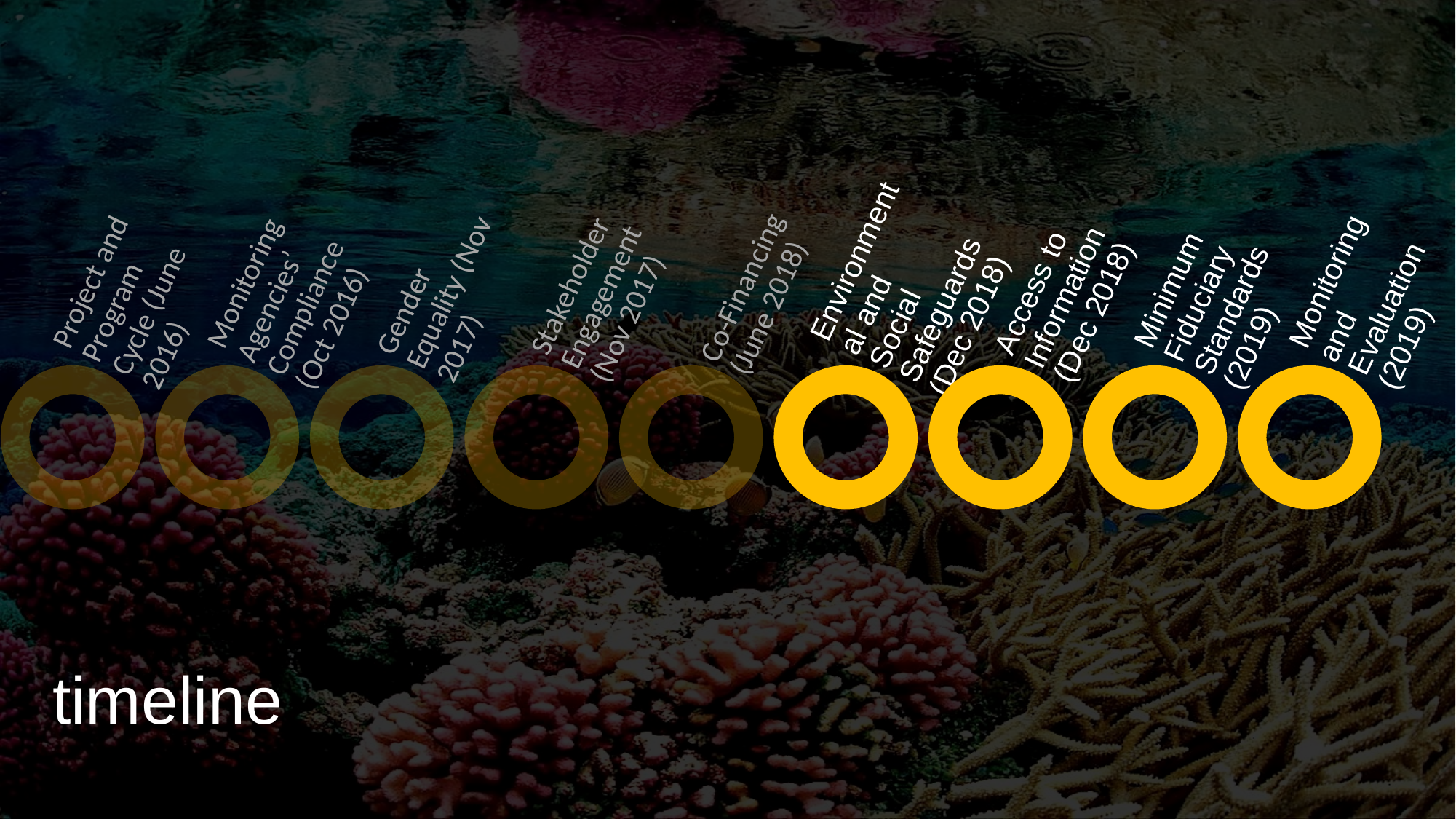

Project and Program Cycle (June 2016)
Monitoring Agencies’ Compliance (Oct 2016)
Gender Equality (Nov 2017)
Stakeholder Engagement (Nov 2017)
Co-Financing (June 2018)
Environmental and Social Safeguards (Dec 2018)
Access to Information (Dec 2018)
Minimum Fiduciary Standards (2019)
Monitoring and Evaluation (2019)

# timeline